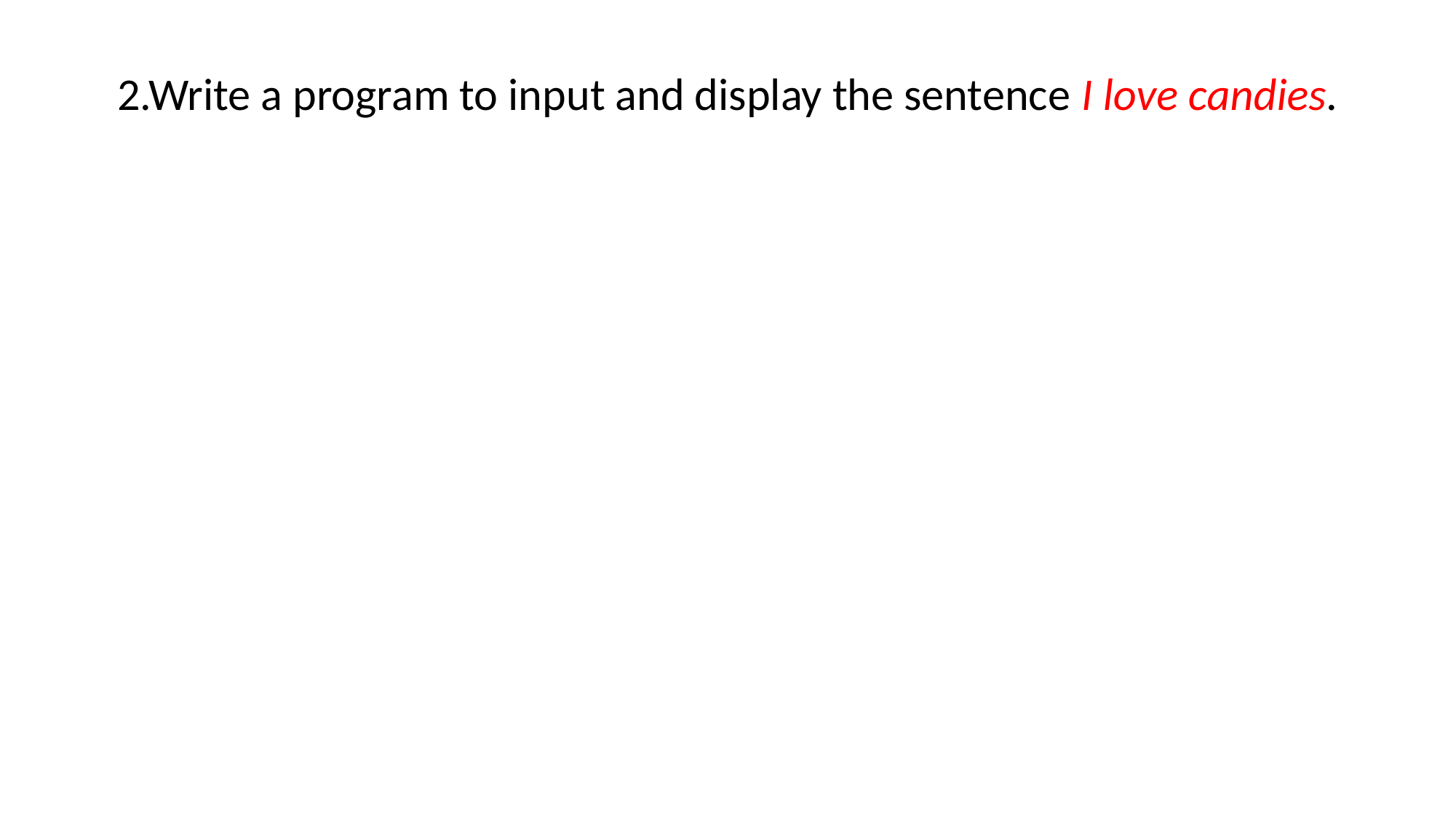

# 2.Write a program to input and display the sentence I love candies.